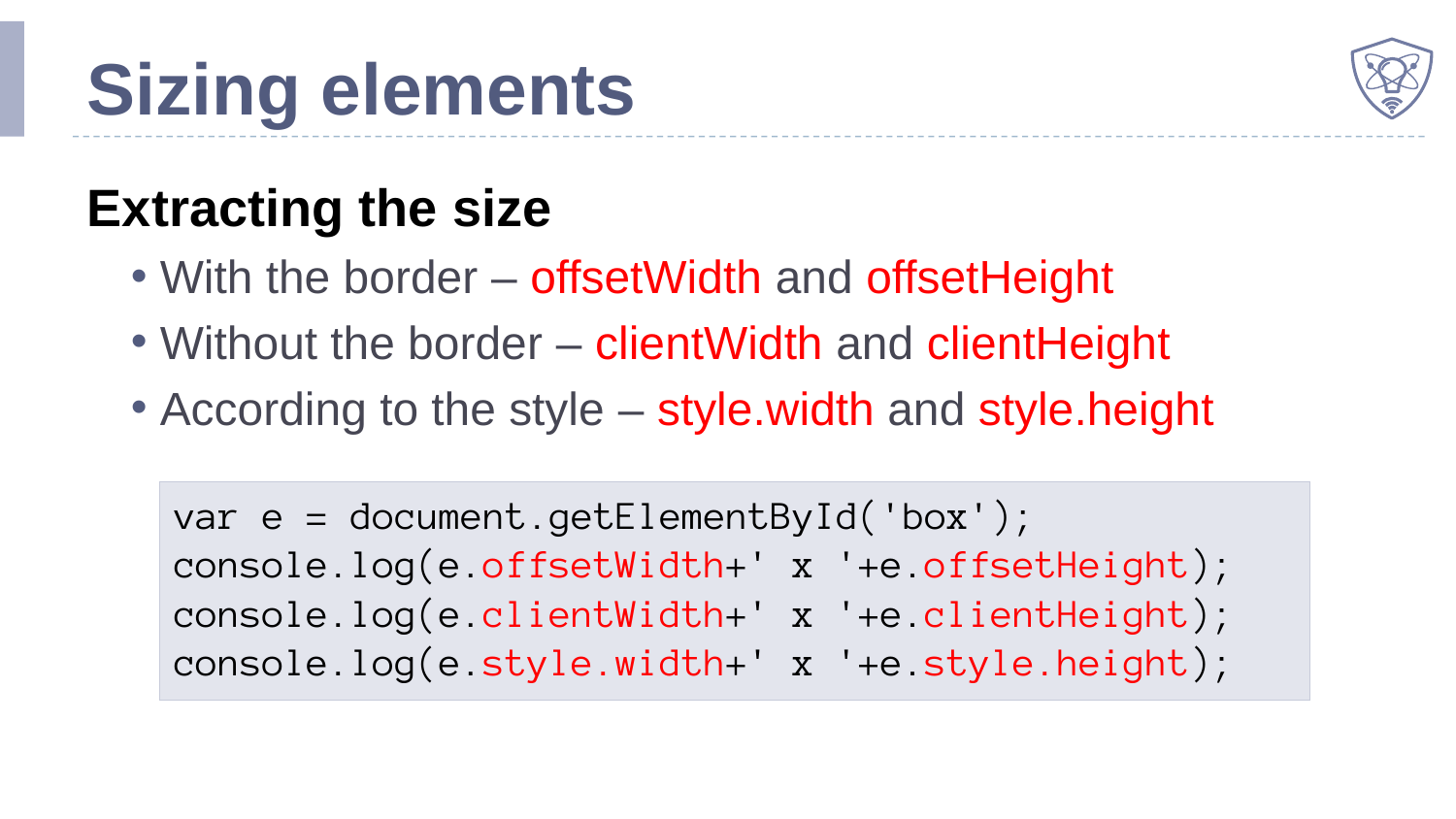

# Sizing elements
Extracting the size
With the border – offsetWidth and offsetHeight
Without the border – clientWidth and clientHeight
According to the style – style.width and style.height

var e = document.getElementById('box');
console.log(e.offsetWidth+' x '+e.offsetHeight);
console.log(e.clientWidth+' x '+e.clientHeight);
console.log(e.style.width+' x '+e.style.height);